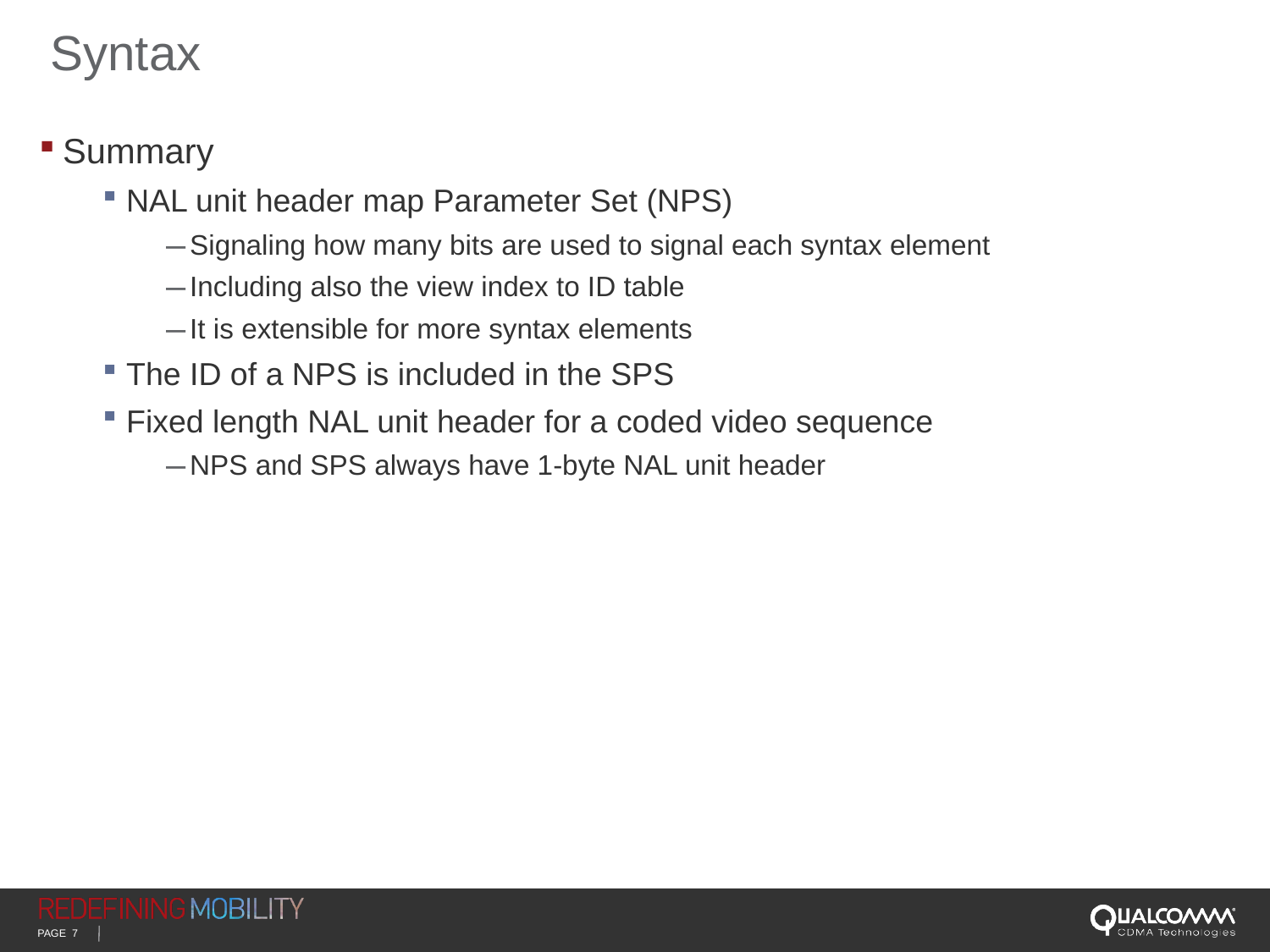

# Syntax
Summary
NAL unit header map Parameter Set (NPS)
Signaling how many bits are used to signal each syntax element
Including also the view index to ID table
It is extensible for more syntax elements
The ID of a NPS is included in the SPS
Fixed length NAL unit header for a coded video sequence
NPS and SPS always have 1-byte NAL unit header